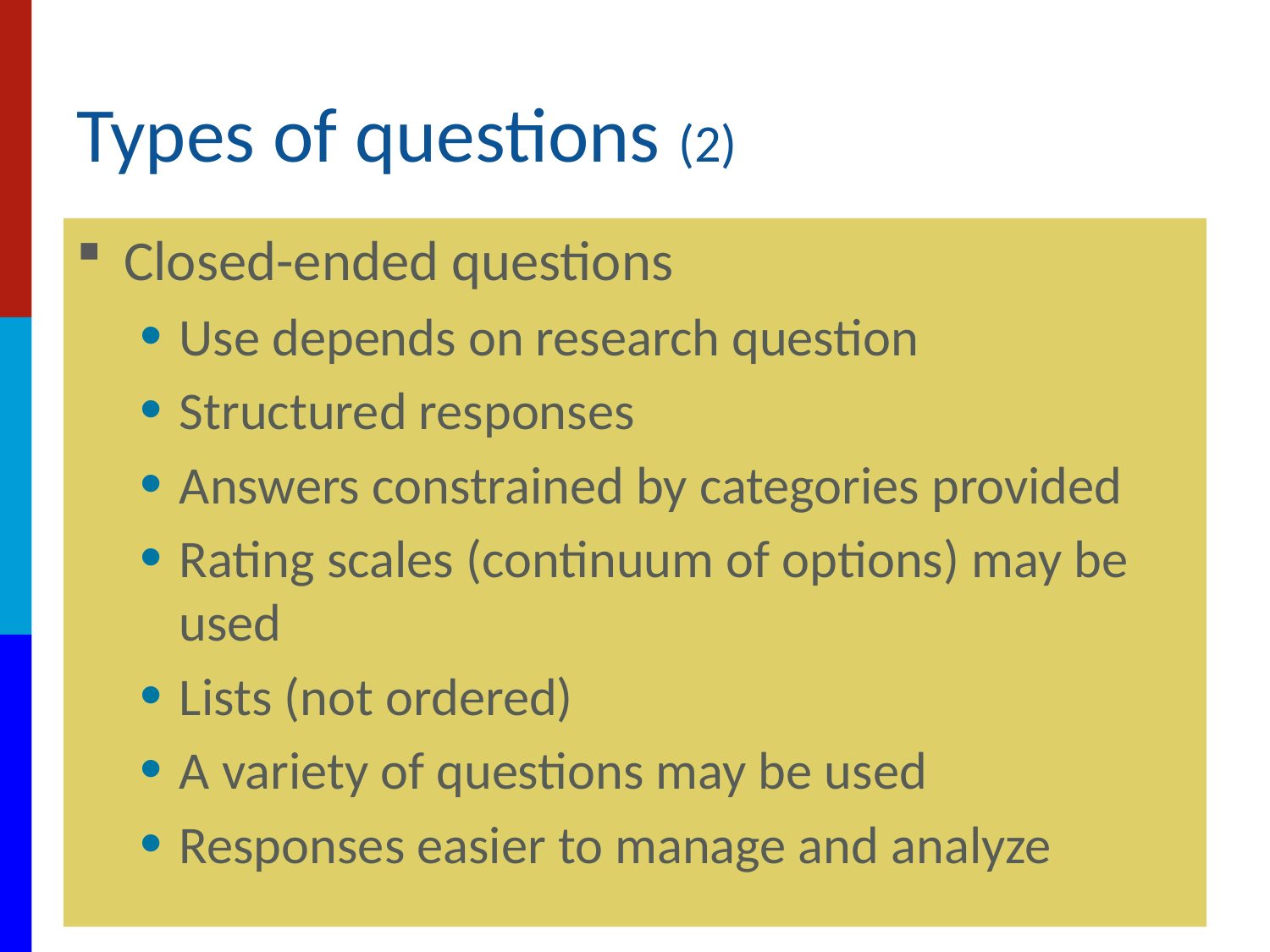

# Types of questions (2)
Closed-ended questions
Use depends on research question
Structured responses
Answers constrained by categories provided
Rating scales (continuum of options) may be used
Lists (not ordered)
A variety of questions may be used
Responses easier to manage and analyze